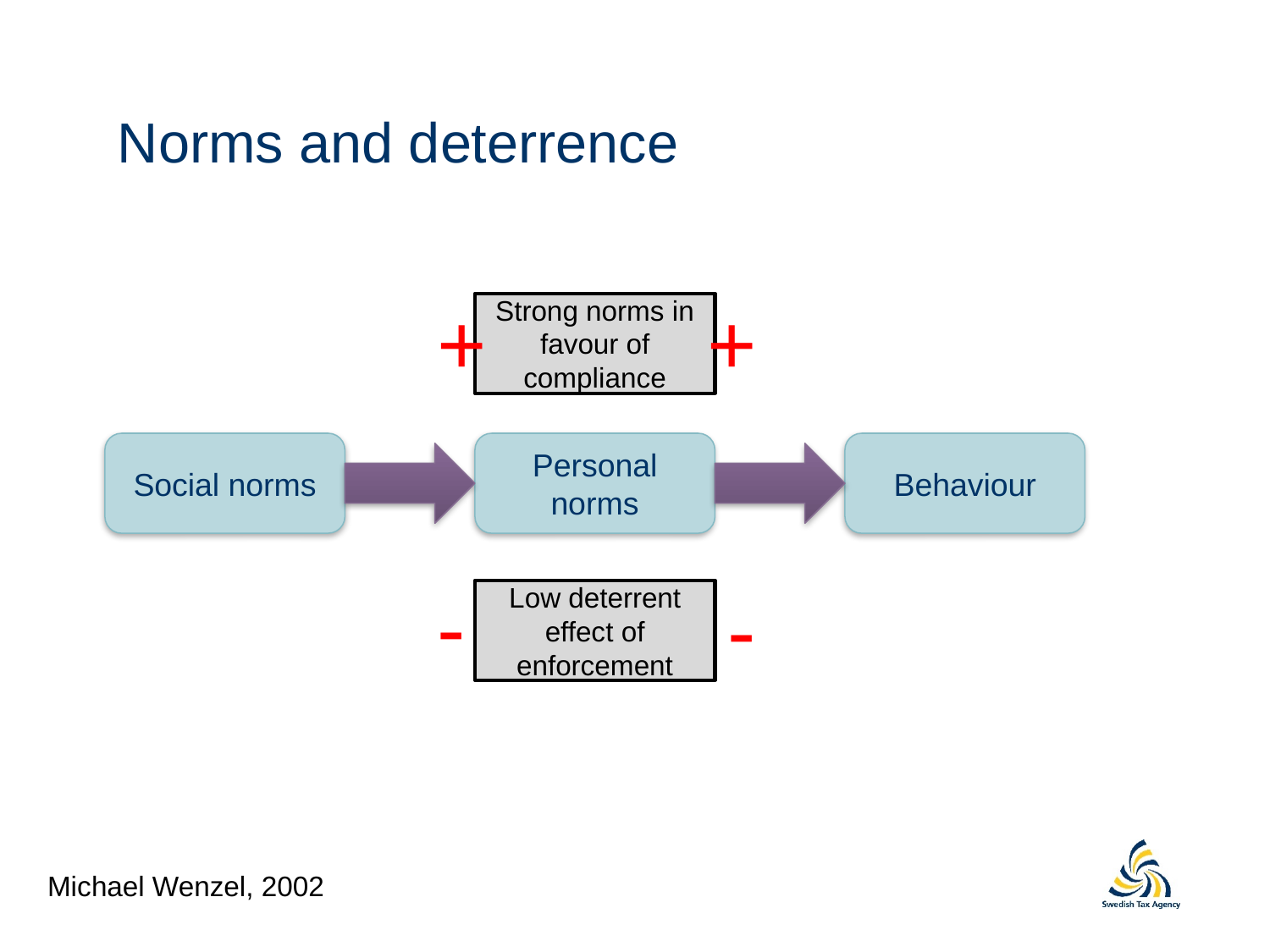

# Norms and deterrence
+
+
Strong norms in favour of compliance
Social norms
Personal norms
Behaviour

-
-
Low deterrent effect of enforcement
Michael Wenzel, 2002